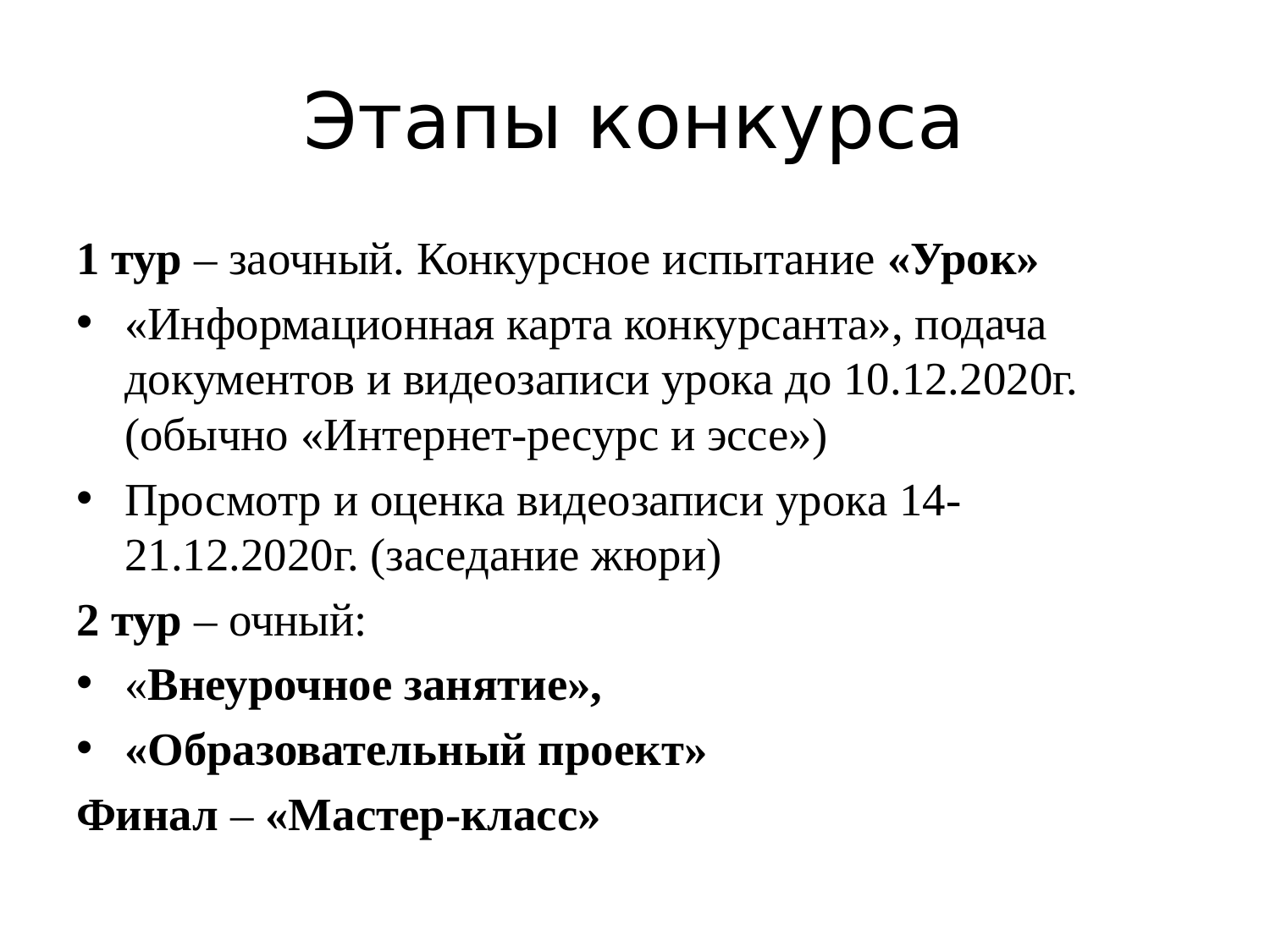

# Этапы конкурса
1 тур – заочный. Конкурсное испытание «Урок»
«Информационная карта конкурсанта», подача документов и видеозаписи урока до 10.12.2020г.(обычно «Интернет-ресурс и эссе»)
Просмотр и оценка видеозаписи урока 14-21.12.2020г. (заседание жюри)
2 тур – очный:
«Внеурочное занятие»,
«Образовательный проект»
Финал – «Мастер-класс»